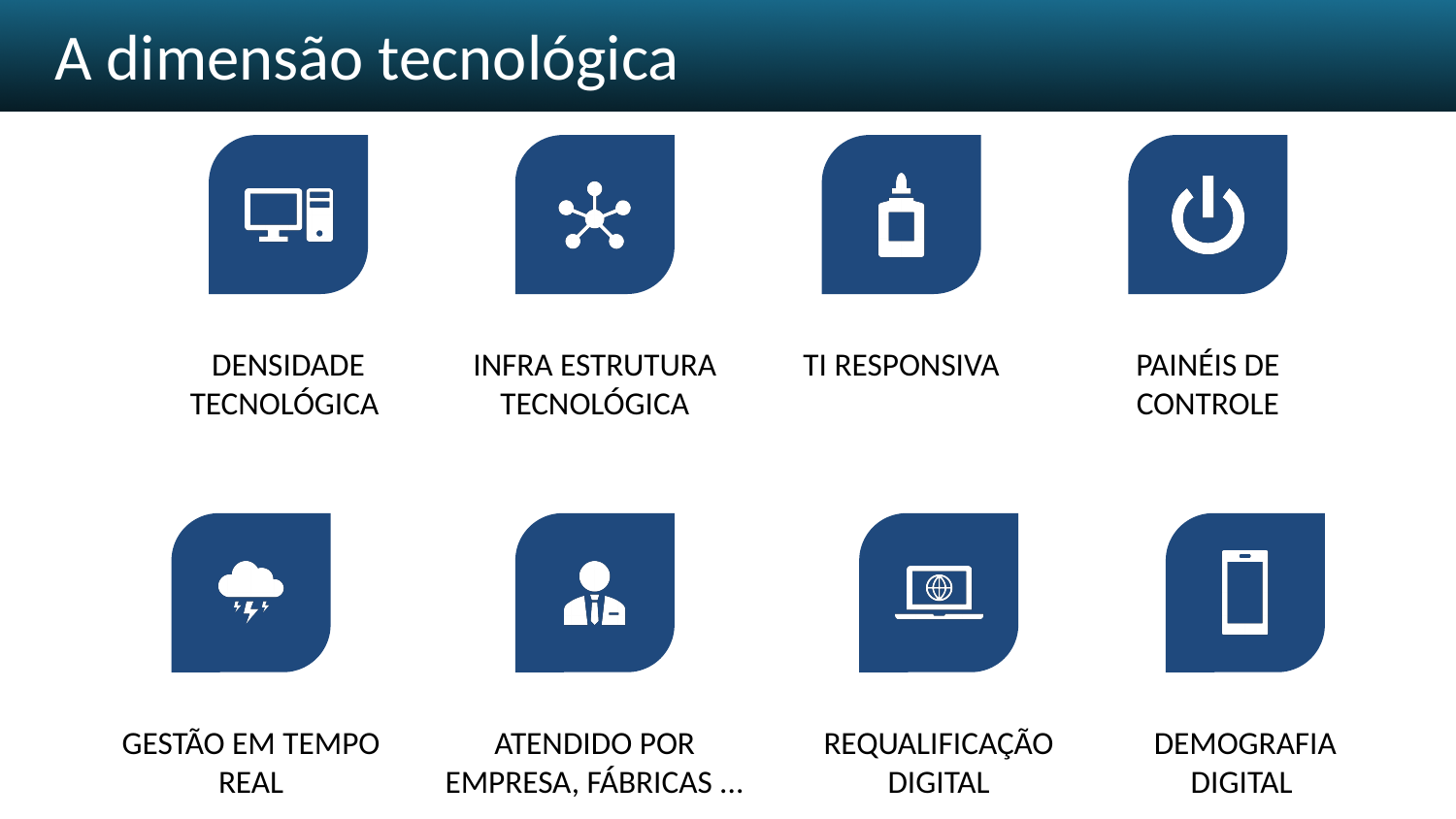

# A dimensão tecnológica
Tecnologia
Densidade tecnológica
Infra estrutura tecnológica
TI responsiva
Painéis de controle
Gestão em tempo real
Atendido por empresa, Fábricas ...
Requalificação digital
Demografia digital